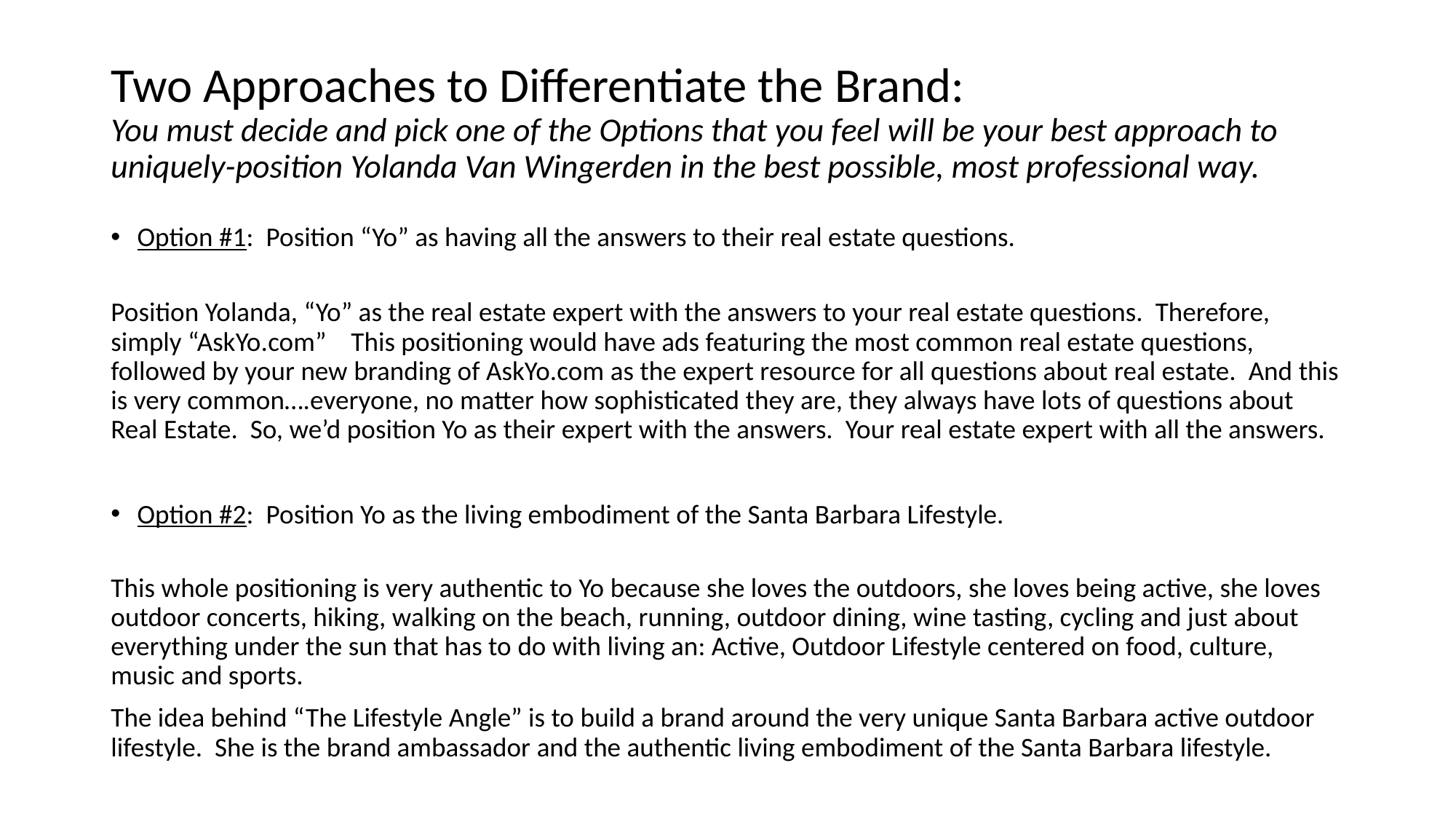

# Two Approaches to Differentiate the Brand: You must decide and pick one of the Options that you feel will be your best approach to uniquely-position Yolanda Van Wingerden in the best possible, most professional way.
Option #1:  Position “Yo” as having all the answers to their real estate questions.

Position Yolanda, “Yo” as the real estate expert with the answers to your real estate questions.  Therefore, simply “AskYo.com”    This positioning would have ads featuring the most common real estate questions, followed by your new branding of AskYo.com as the expert resource for all questions about real estate.  And this is very common….everyone, no matter how sophisticated they are, they always have lots of questions about Real Estate.  So, we’d position Yo as their expert with the answers.  Your real estate expert with all the answers.

Option #2:  Position Yo as the living embodiment of the Santa Barbara Lifestyle.

This whole positioning is very authentic to Yo because she loves the outdoors, she loves being active, she loves outdoor concerts, hiking, walking on the beach, running, outdoor dining, wine tasting, cycling and just about everything under the sun that has to do with living an: Active, Outdoor Lifestyle centered on food, culture, music and sports.
The idea behind “The Lifestyle Angle” is to build a brand around the very unique Santa Barbara active outdoor lifestyle.  She is the brand ambassador and the authentic living embodiment of the Santa Barbara lifestyle.